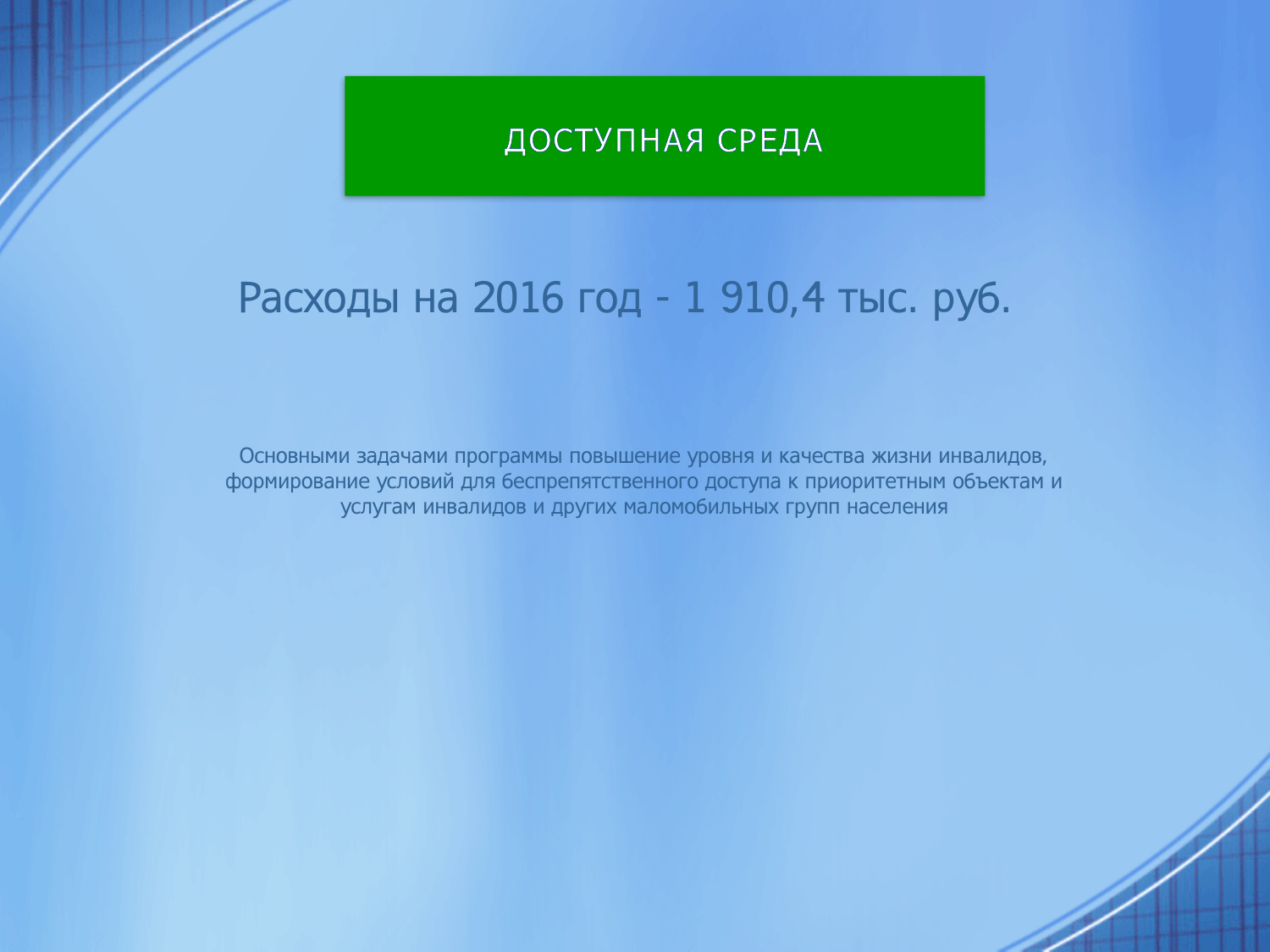

ДОСТУПНАЯ СРЕДА
Расходы на 2016 год - 1 910,4 тыс. руб.
Основными задачами программы повышение уровня и качества жизни инвалидов, формирование условий для беспрепятственного доступа к приоритетным объектам и услугам инвалидов и других маломобильных групп населения